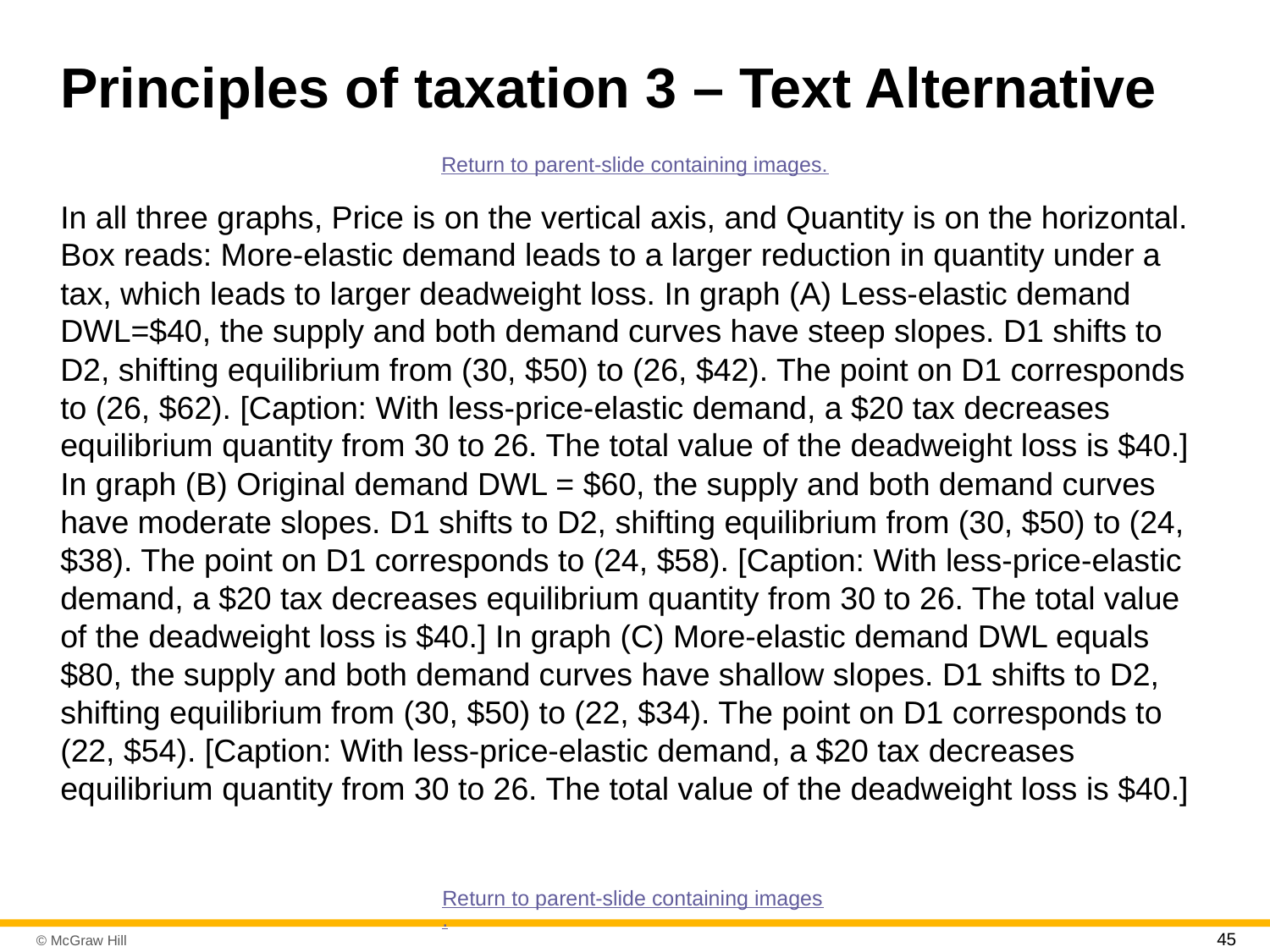

# Principles of taxation 3 – Text Alternative
Return to parent-slide containing images.
In all three graphs, Price is on the vertical axis, and Quantity is on the horizontal. Box reads: More-elastic demand leads to a larger reduction in quantity under a tax, which leads to larger deadweight loss. In graph (A) Less-elastic demand DWL=$40, the supply and both demand curves have steep slopes. D1 shifts to D2, shifting equilibrium from (30, $50) to (26, $42). The point on D1 corresponds to (26, $62). [Caption: With less-price-elastic demand, a $20 tax decreases equilibrium quantity from 30 to 26. The total value of the deadweight loss is $40.] In graph (B) Original demand DWL = $60, the supply and both demand curves have moderate slopes. D1 shifts to D2, shifting equilibrium from (30, $50) to (24, $38). The point on D1 corresponds to (24, $58). [Caption: With less-price-elastic demand, a $20 tax decreases equilibrium quantity from 30 to 26. The total value of the deadweight loss is $40.] In graph (C) More-elastic demand DWL equals $80, the supply and both demand curves have shallow slopes. D1 shifts to D2, shifting equilibrium from (30, $50) to (22, $34). The point on D1 corresponds to (22, $54). [Caption: With less-price-elastic demand, a $20 tax decreases equilibrium quantity from 30 to 26. The total value of the deadweight loss is $40.]
Return to parent-slide containing images.